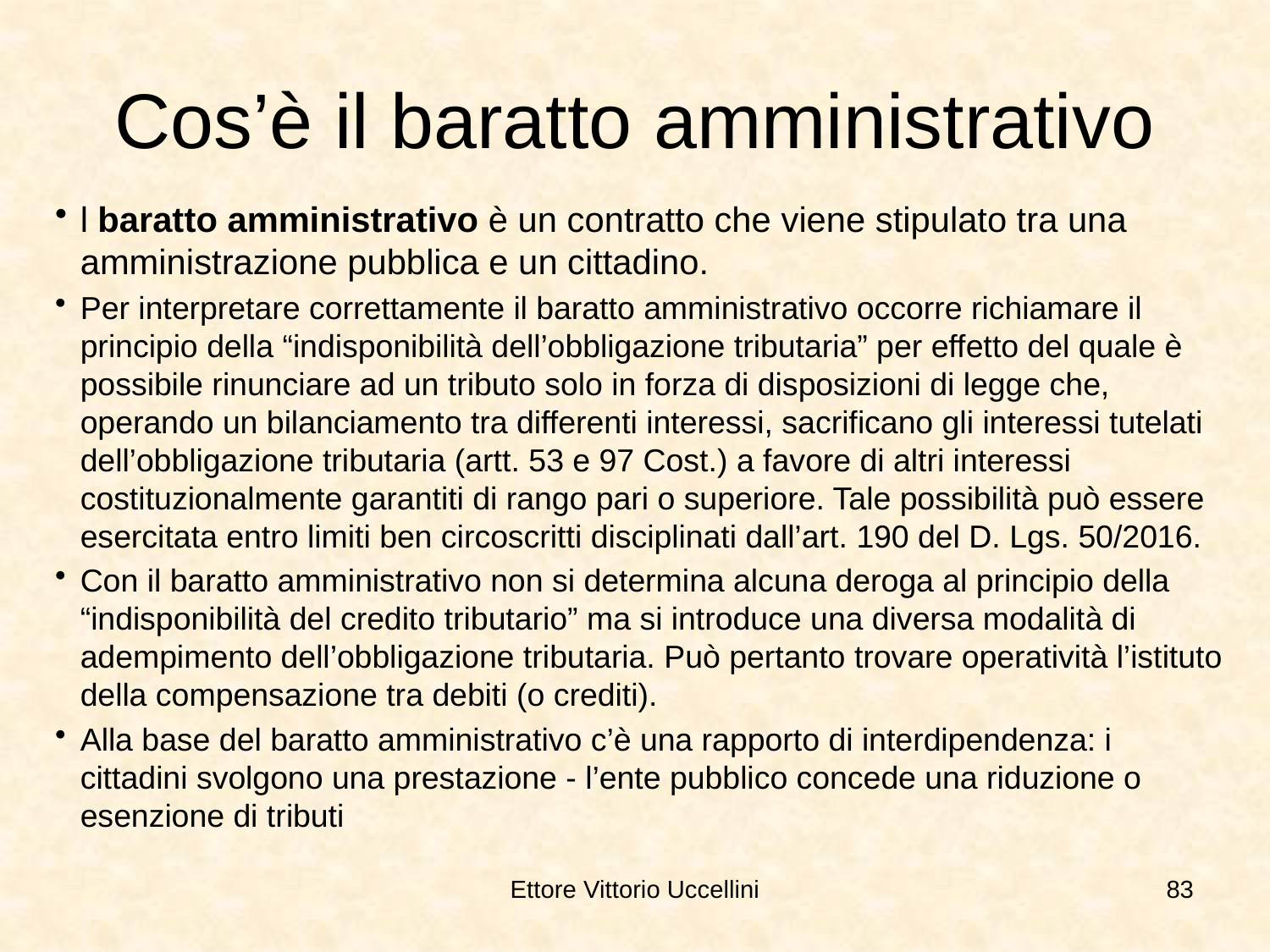

# Cos’è il baratto amministrativo
l baratto amministrativo è un contratto che viene stipulato tra una amministrazione pubblica e un cittadino.
Per interpretare correttamente il baratto amministrativo occorre richiamare il principio della “indisponibilità dell’obbligazione tributaria” per effetto del quale è possibile rinunciare ad un tributo solo in forza di disposizioni di legge che, operando un bilanciamento tra differenti interessi, sacrificano gli interessi tutelati dell’obbligazione tributaria (artt. 53 e 97 Cost.) a favore di altri interessi costituzionalmente garantiti di rango pari o superiore. Tale possibilità può essere esercitata entro limiti ben circoscritti disciplinati dall’art. 190 del D. Lgs. 50/2016.
Con il baratto amministrativo non si determina alcuna deroga al principio della “indisponibilità del credito tributario” ma si introduce una diversa modalità di adempimento dell’obbligazione tributaria. Può pertanto trovare operatività l’istituto della compensazione tra debiti (o crediti).
Alla base del baratto amministrativo c’è una rapporto di interdipendenza: i  cittadini svolgono una prestazione - l’ente pubblico concede una riduzione o esenzione di tributi
Ettore Vittorio Uccellini
83